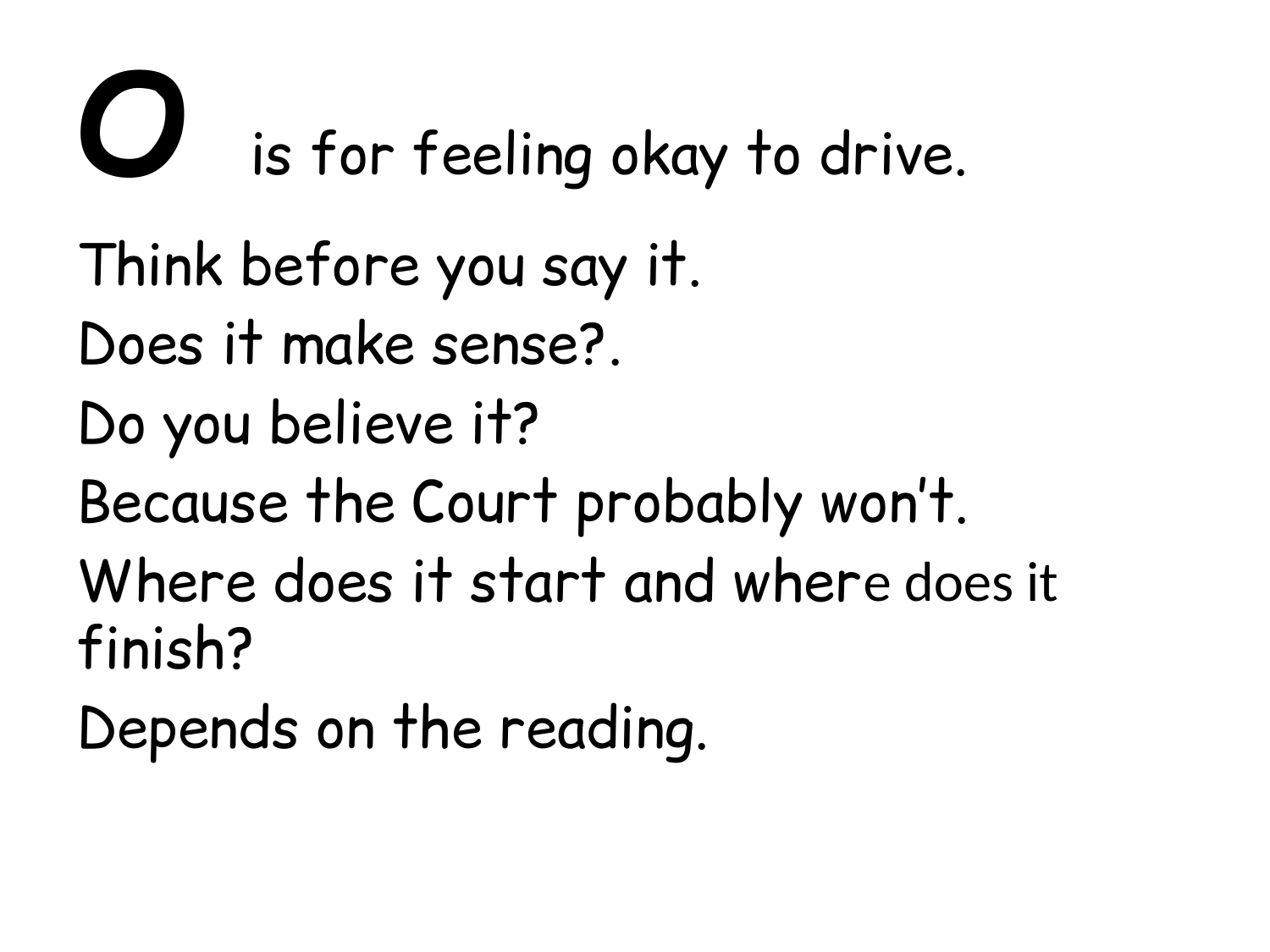

# O is for feeling okay to drive.
Think before you say it.
Does it make sense?.
Do you believe it?
Because the Court probably won’t.
Where does it start and where does it finish?
Depends on the reading.